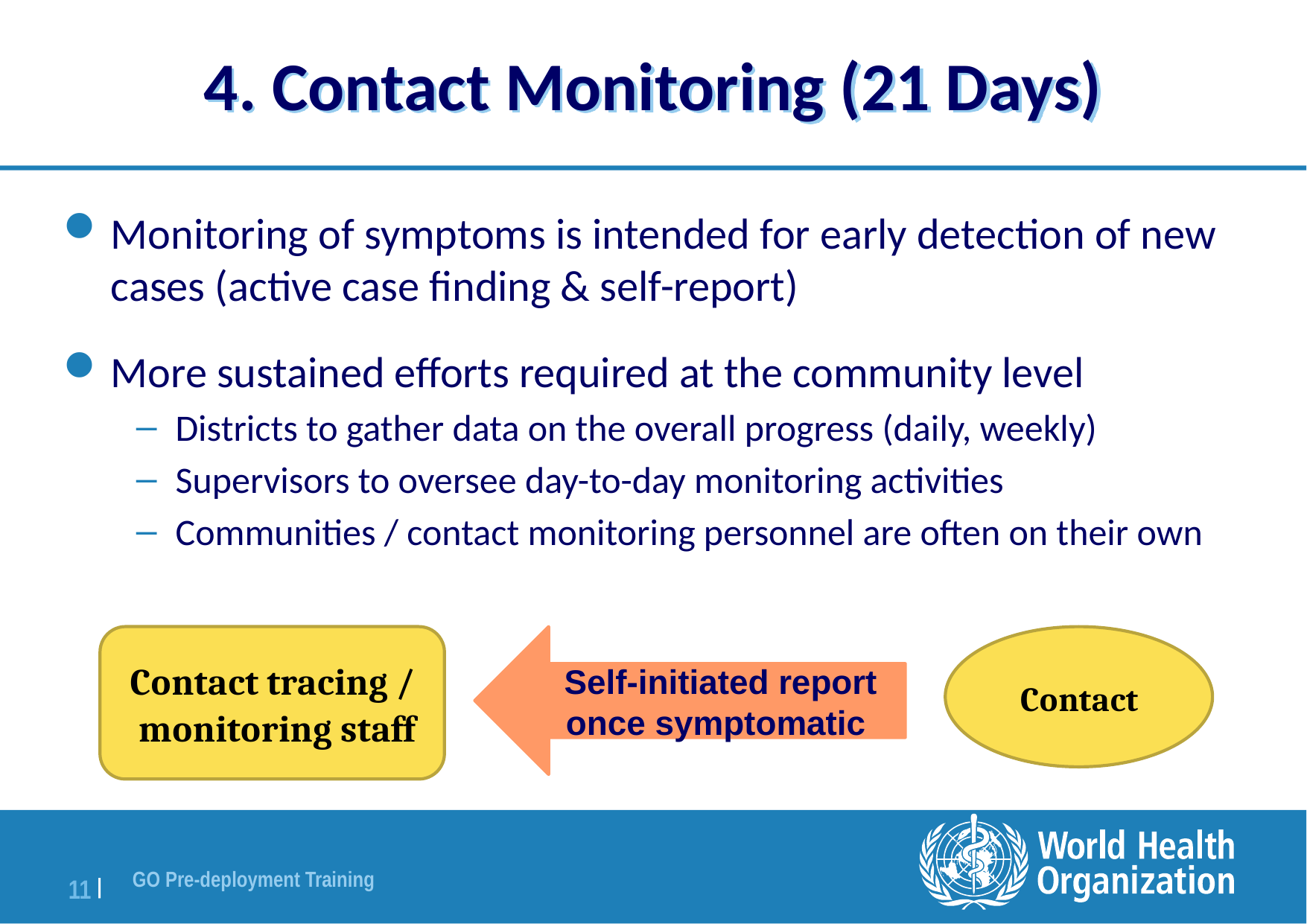

# 4. Contact Monitoring (21 Days)
Monitoring of symptoms is intended for early detection of new cases (active case finding & self-report)
More sustained efforts required at the community level
Districts to gather data on the overall progress (daily, weekly)
Supervisors to oversee day-to-day monitoring activities
Communities / contact monitoring personnel are often on their own

Contact tracing / monitoring staff

Contact
Self-initiated report
once symptomatic